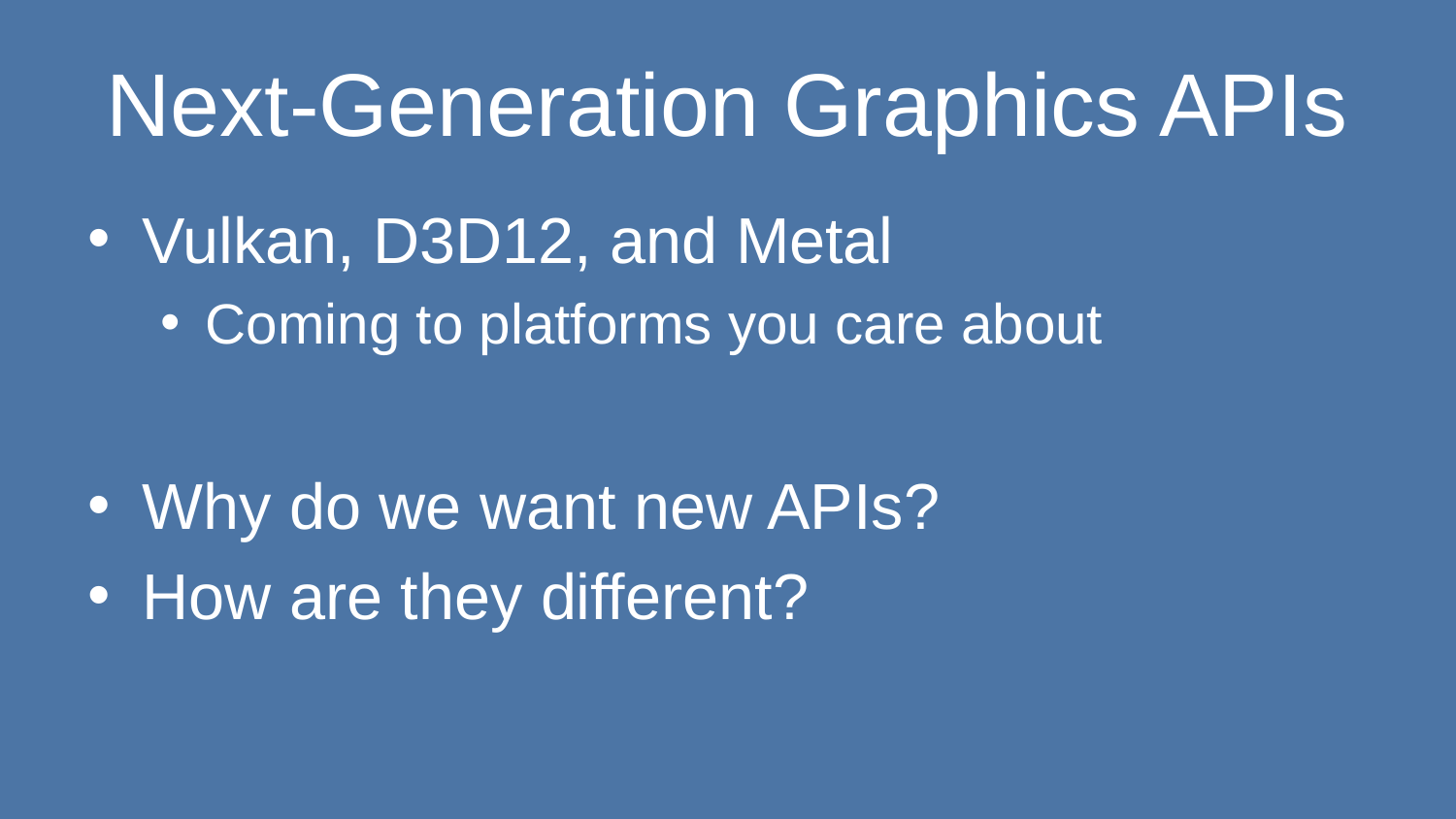

# Next-Generation Graphics APIs
Vulkan, D3D12, and Metal
Coming to platforms you care about

Why do we want new APIs?
How are they different?